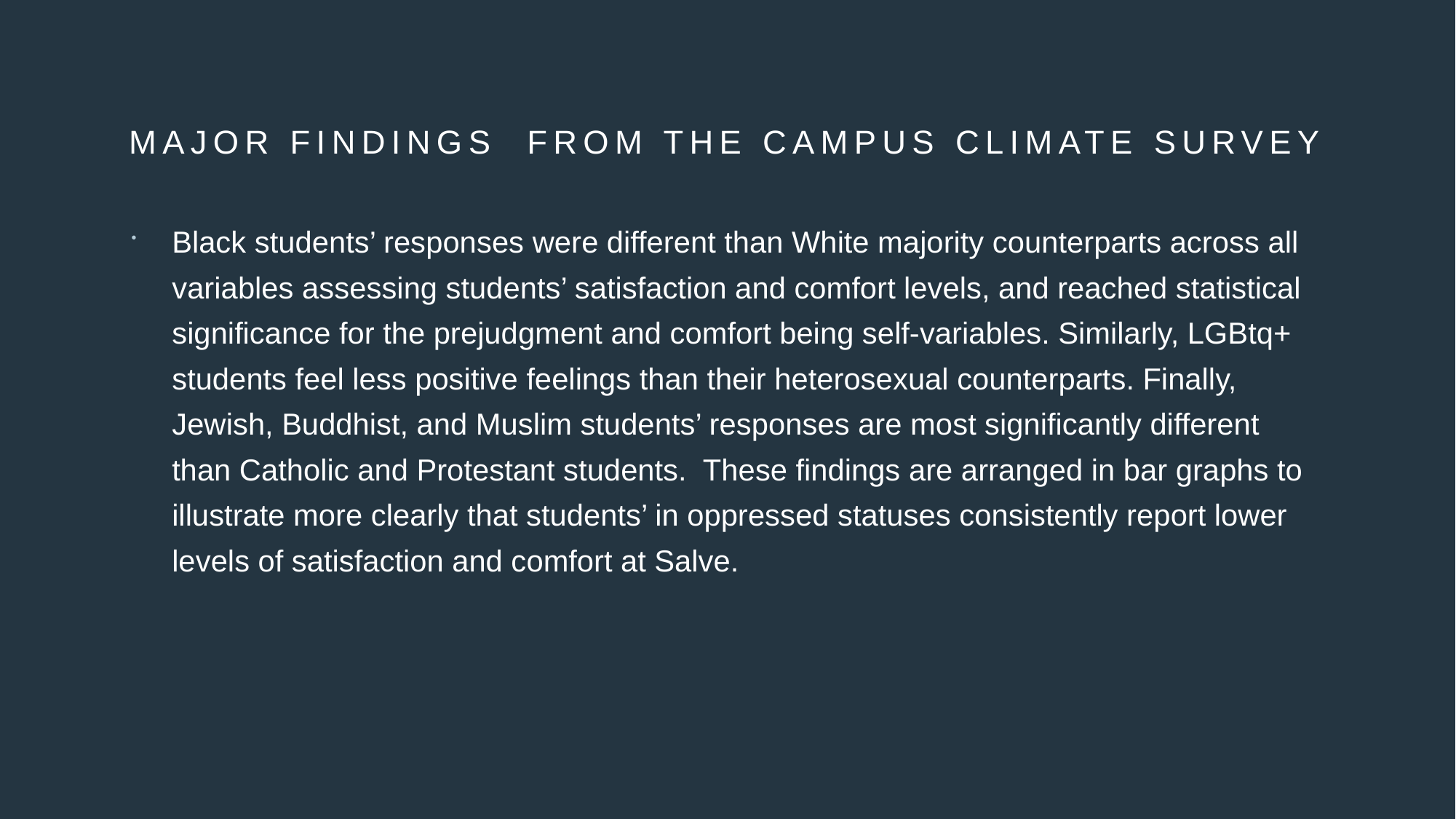

# Major Findings  From the Campus Climate Survey
Black students’ responses were different than White majority counterparts across all variables assessing students’ satisfaction and comfort levels, and reached statistical significance for the prejudgment and comfort being self-variables. Similarly, LGBtq+ students feel less positive feelings than their heterosexual counterparts. Finally, Jewish, Buddhist, and Muslim students’ responses are most significantly different than Catholic and Protestant students.  These findings are arranged in bar graphs to illustrate more clearly that students’ in oppressed statuses consistently report lower levels of satisfaction and comfort at Salve.